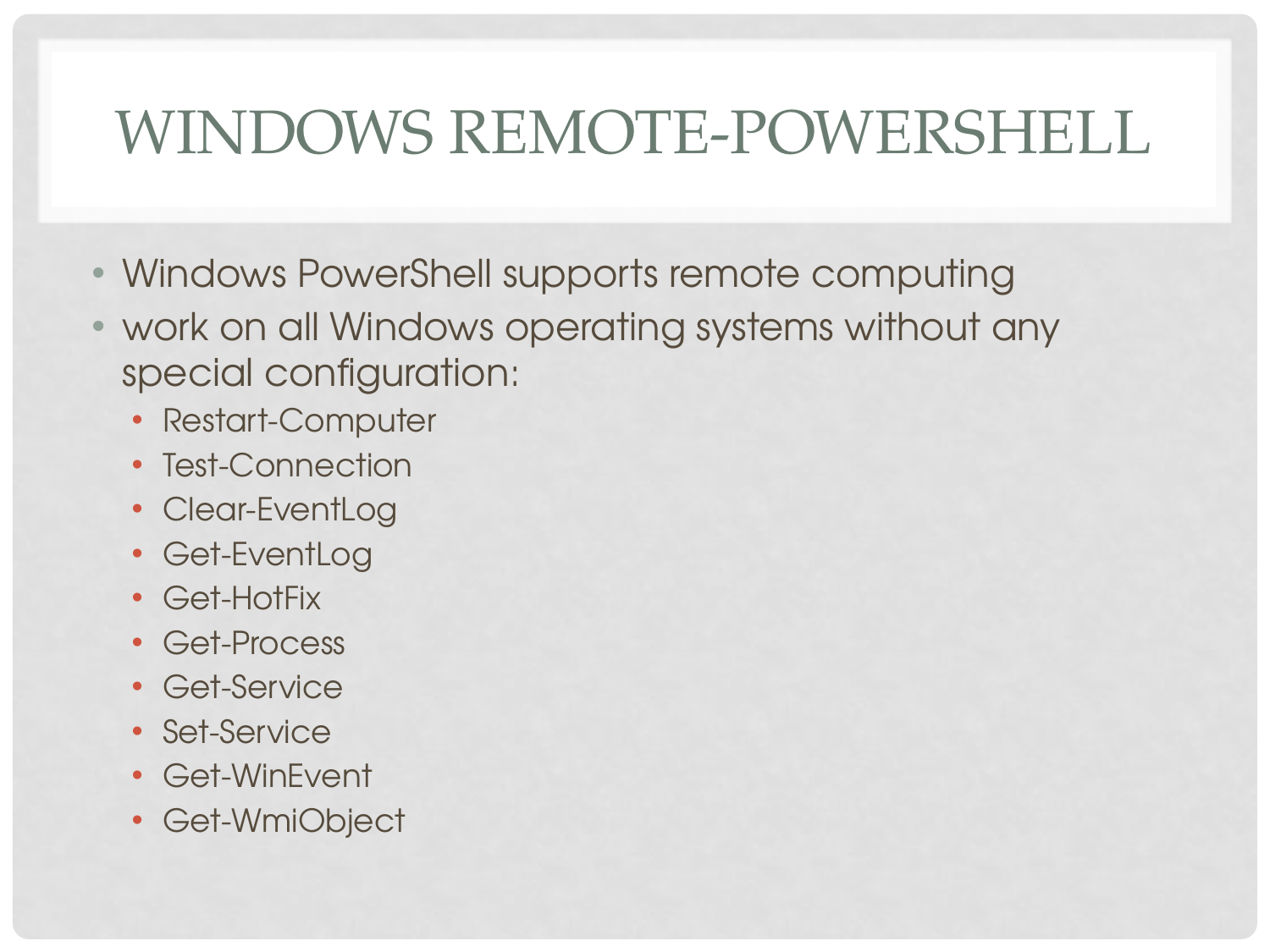

# Windows remote-powershell
Windows PowerShell supports remote computing
work on all Windows operating systems without any special configuration:
Restart-Computer
Test-Connection
Clear-EventLog
Get-EventLog
Get-HotFix
Get-Process
Get-Service
Set-Service
Get-WinEvent
Get-WmiObject